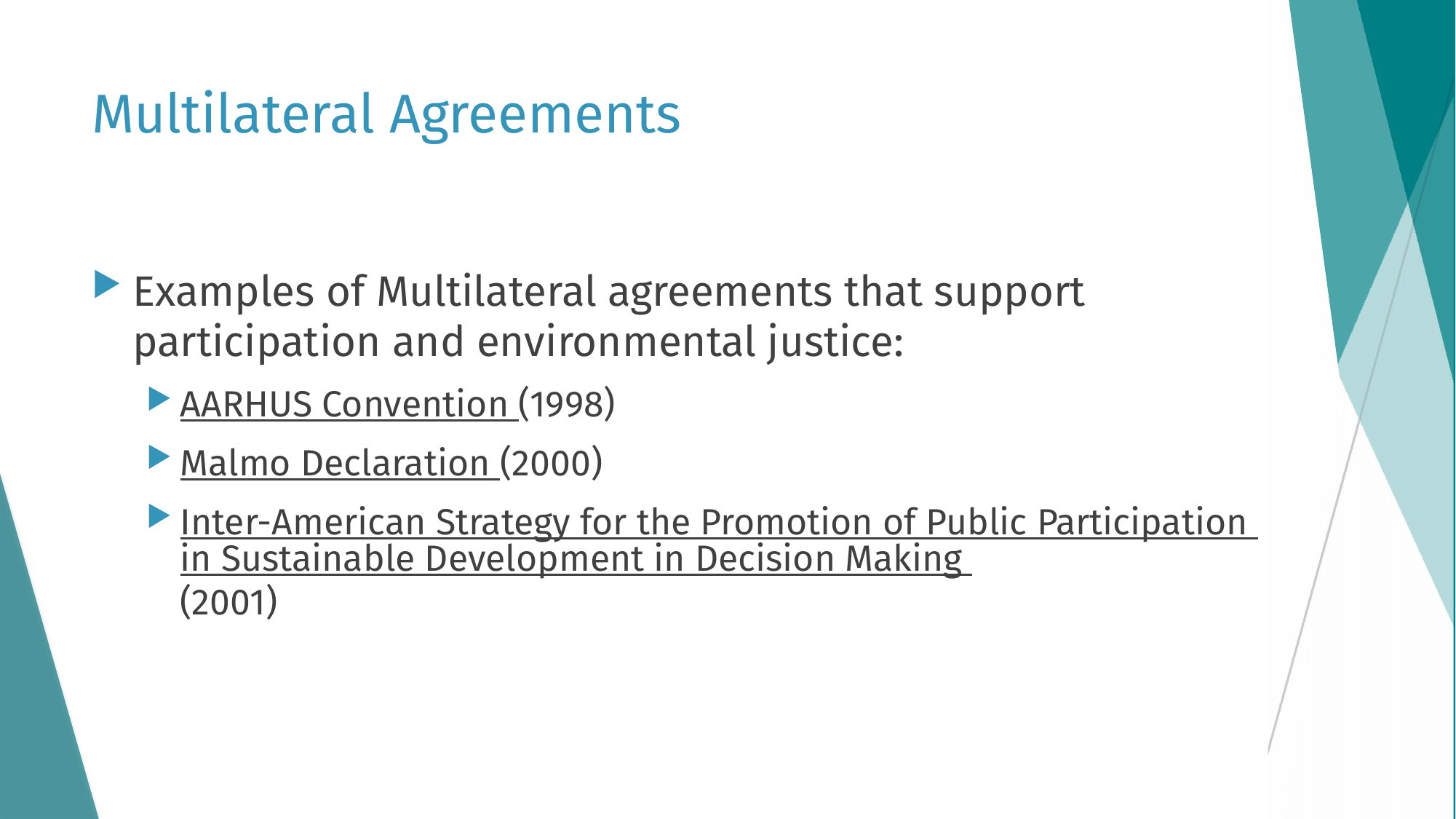

# Multilateral Agreements
Examples of Multilateral agreements that support participation and environmental justice:
AARHUS Convention (1998)
Malmo Declaration (2000)
Inter-American Strategy for the Promotion of Public Participation in Sustainable Development in Decision Making (2001)

9